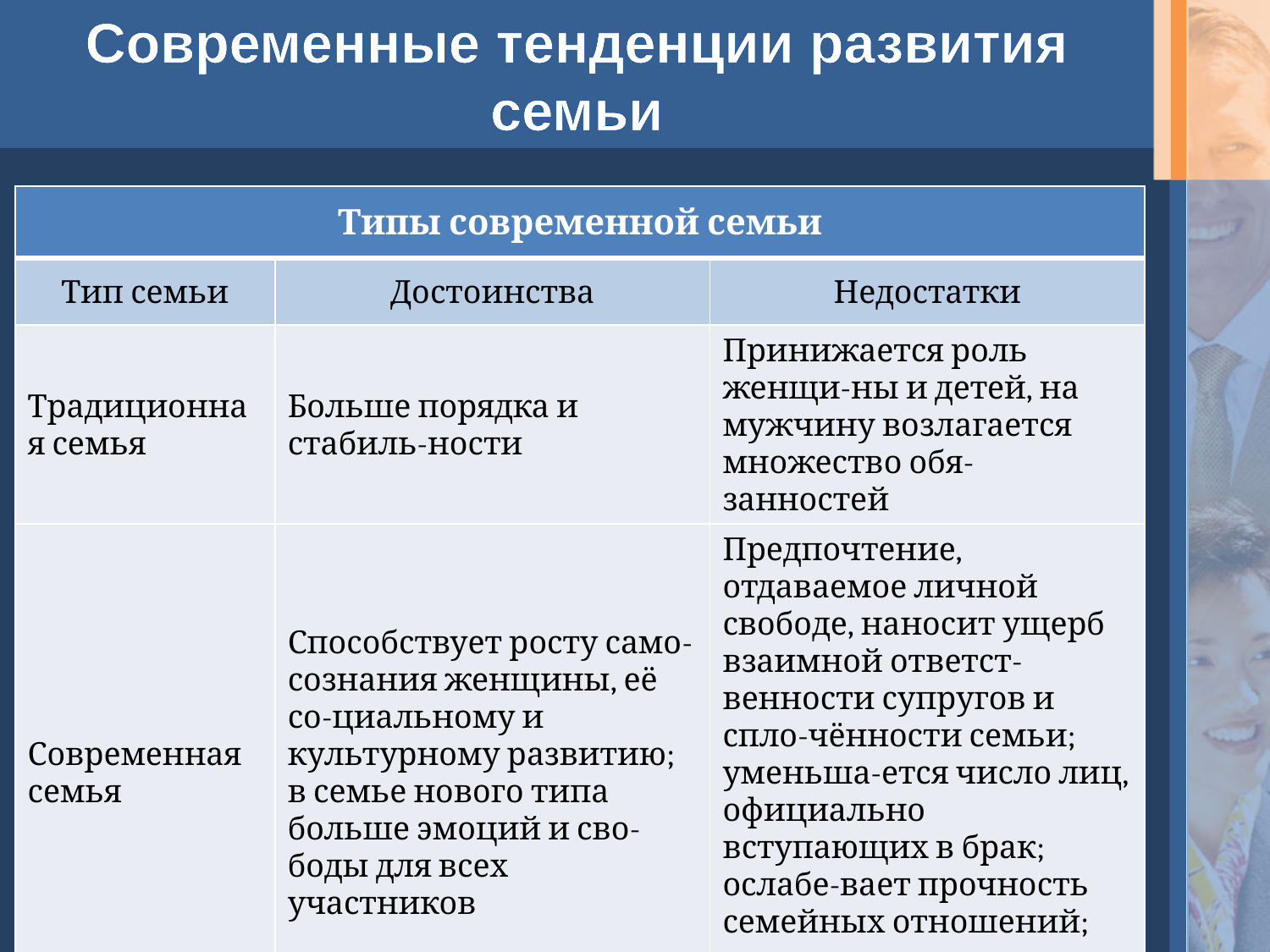

# Современные тенденции развития семьи
| Типы современной семьи |  |  |
| --- | --- | --- |
| Тип семьи | Достоинства | Недостатки |
| Традиционная семья | Больше порядка и стабиль-ности | Принижается роль женщи-ны и детей, на мужчину возлагается множество обя-занностей |
| Современная семья | Способствует росту само-сознания женщины, её со-циальному и культурному развитию; в семье нового типа больше эмоций и сво-боды для всех участников | Предпочтение, отдаваемое личной свободе, наносит ущерб взаимной ответст-венности супругов и спло-чённости семьи; уменьша-ется число лиц, официально вступающих в брак; ослабе-вает прочность семейных отношений; увеличивается количество разводов |